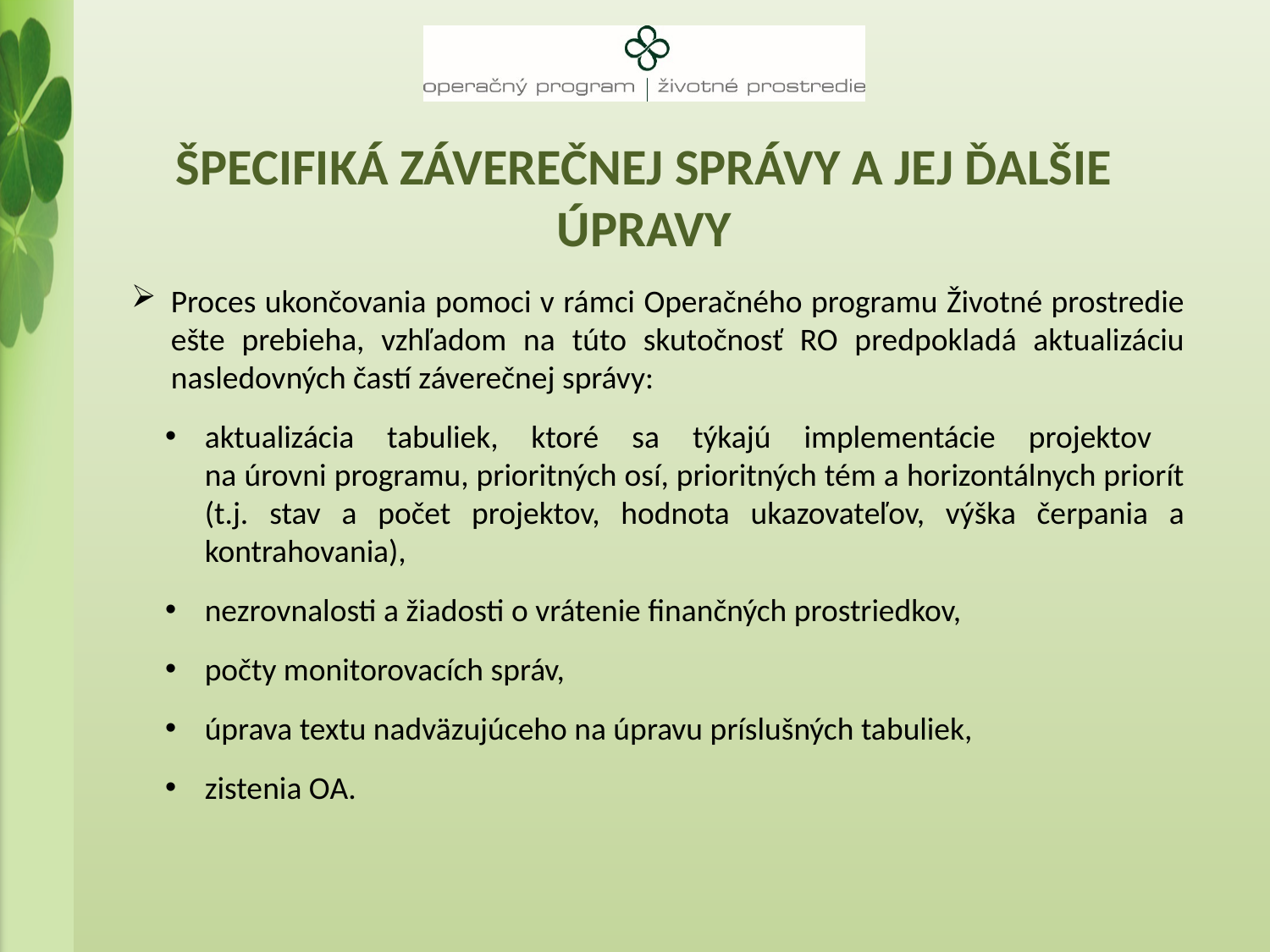

# Špecifiká záverečnej správy a jej ďalšie úpravy
Proces ukončovania pomoci v rámci Operačného programu Životné prostredie ešte prebieha, vzhľadom na túto skutočnosť RO predpokladá aktualizáciu nasledovných častí záverečnej správy:
aktualizácia tabuliek, ktoré sa týkajú implementácie projektov
na úrovni programu, prioritných osí, prioritných tém a horizontálnych priorít (t.j. stav a počet projektov, hodnota ukazovateľov, výška čerpania a kontrahovania),
nezrovnalosti a žiadosti o vrátenie finančných prostriedkov,
počty monitorovacích správ,
úprava textu nadväzujúceho na úpravu príslušných tabuliek,
zistenia OA.